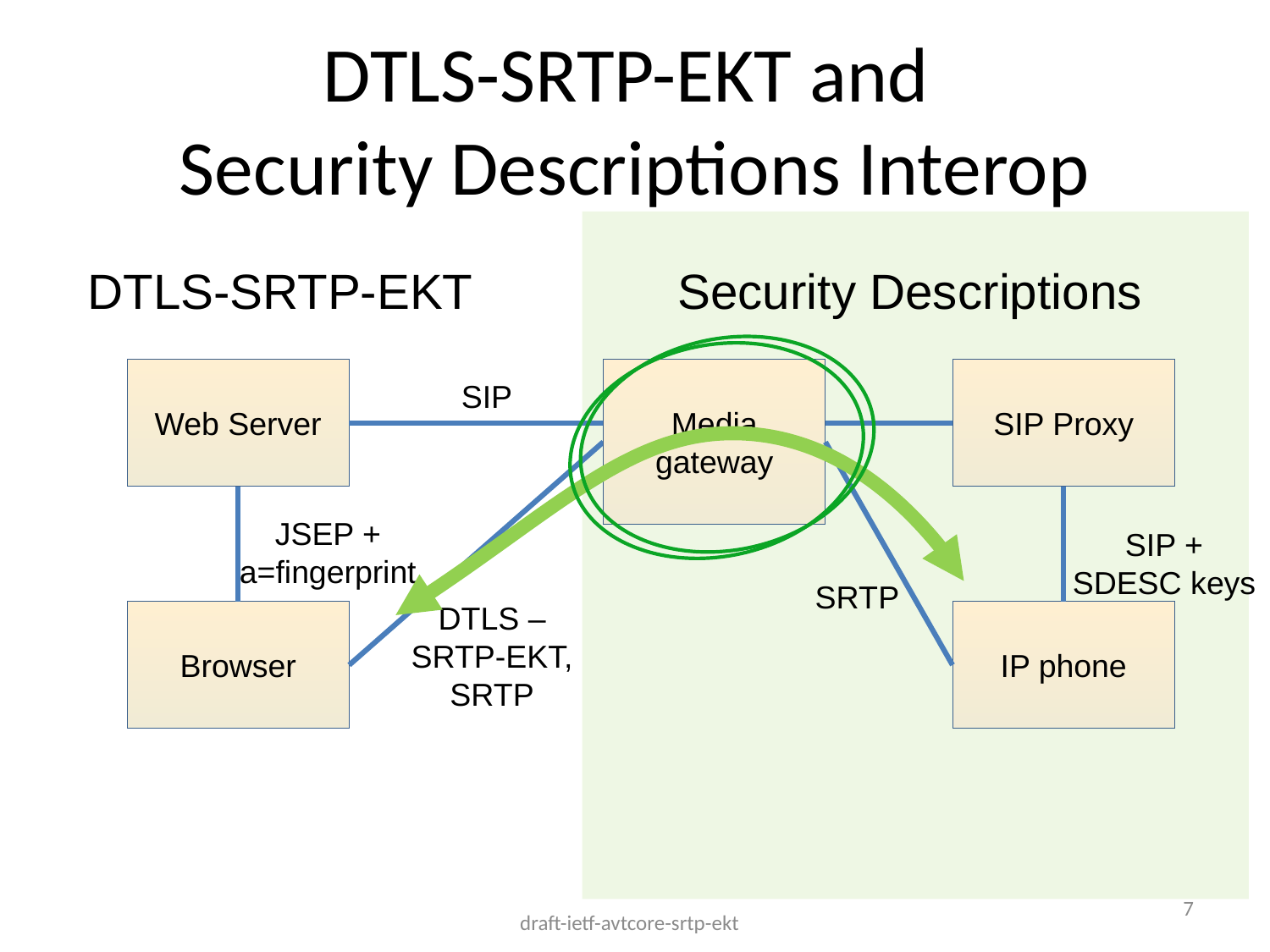

# DTLS-SRTP-EKT and Security Descriptions Interop

DTLS-SRTP-EKT
Security Descriptions

Web Server

Media gateway

SIP Proxy

SIP

JSEP + a=fingerprint
SIP + SDESC keys
SRTP
DTLS –SRTP-EKT, SRTP

Browser

IP phone

7
draft-ietf-avtcore-srtp-ekt